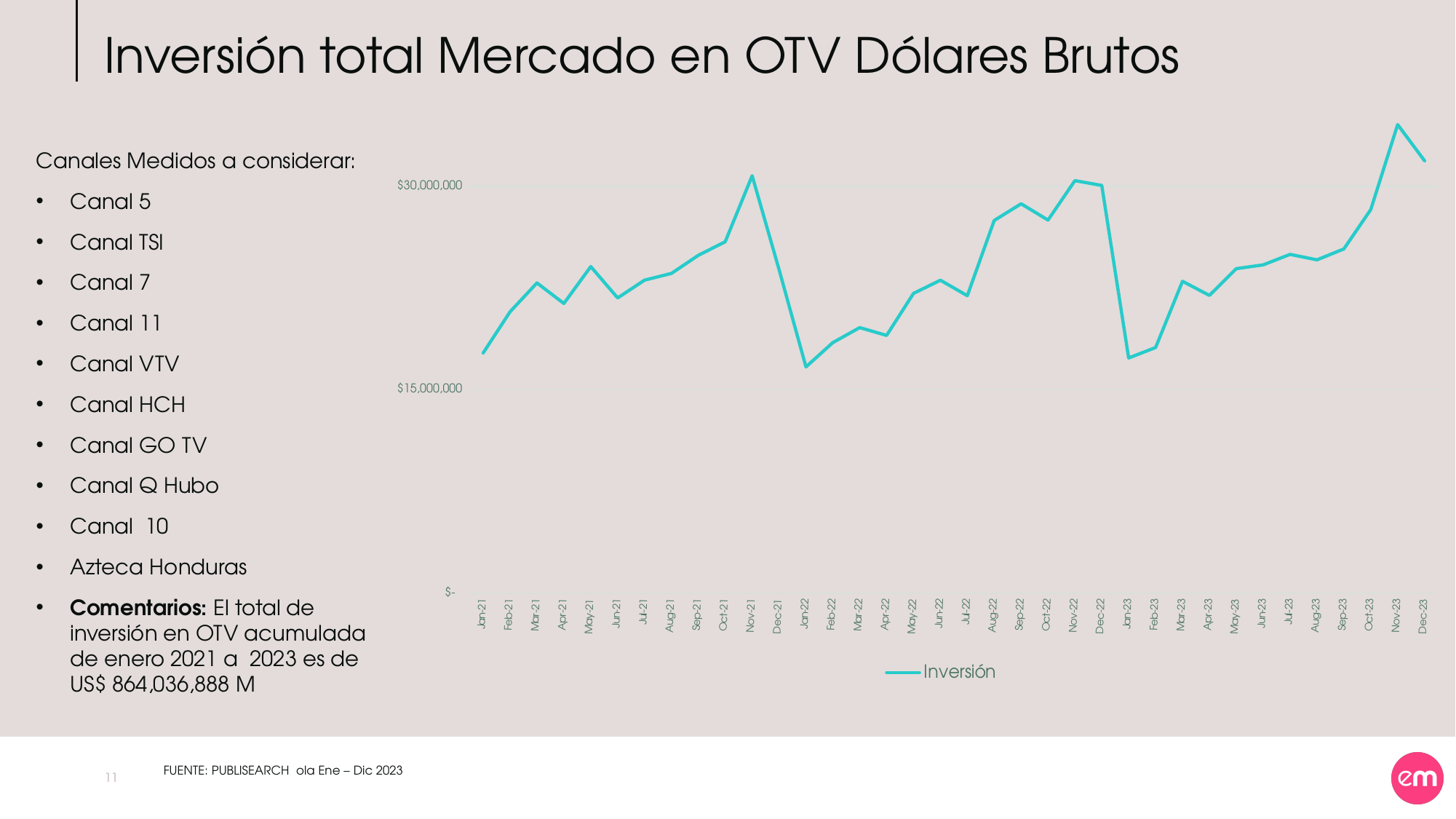

# Inversión total Mercado en OTV Dólares Brutos

### Chart

| Category | Inversión |
|---|---|
| 44197 | 17713040.7502268 |
| 44228 | 20750192.8012725 |
| 44256 | 22877976.5864681 |
| 44287 | 21363138.0990041 |
| 44317 | 24082780.274005 |
| 44348 | 21771315.0818375 |
| 44378 | 23083422.5664158 |
| 44409 | 23582759.1182554 |
| 44440 | 24914453.6257268 |
| 44470 | 25915571.1201318 |
| 44501 | 30784566.5736861 |
| 44531 | 23868912.8707534 |
| 44562 | 16684996.977459 |
| 44593 | 18476861.8333509 |
| 44621 | 19584794.8548893 |
| 44652 | 19007815.7376511 |
| 44682 | 22107077.5848861 |
| 44713 | 23077185.5230449 |
| 44743 | 21937437.0718332 |
| 44774 | 27487491.4128005 |
| 44805 | 28715868.6392474 |
| 44835 | 27514797.9509982 |
| 44866 | 30422122.9127966 |
| 44896 | 30071656.1189826 |
| 44927 | 17341546.6077179 |
| 44958 | 18115307.737609 |
| 44986 | 23000078.3220835 |
| 45017 | 21958138.8563778 |
| 45047 | 23929971.5538978 |
| 45078 | 24209975.8911808 |
| 45108 | 24982882.1081221 |
| 45139 | 24580874.2408341 |
| 45170 | 25387891.0978363 |
| 45200 | 28289398.5763792 |
| 45231 | 34557204.9499408 |
| 45261 | 31887381.7577791 |
Canales Medidos a considerar:
Canal 5
Canal TSI
Canal 7
Canal 11
Canal VTV
Canal HCH
Canal GO TV
Canal Q Hubo
Canal  10
Azteca Honduras
Comentarios: El total de inversión en OTV acumulada de enero 2021 a  2023 es de US$ 864,036,888 M
FUENTE: PUBLISEARCH  ola Ene – Dic 2023

11
11